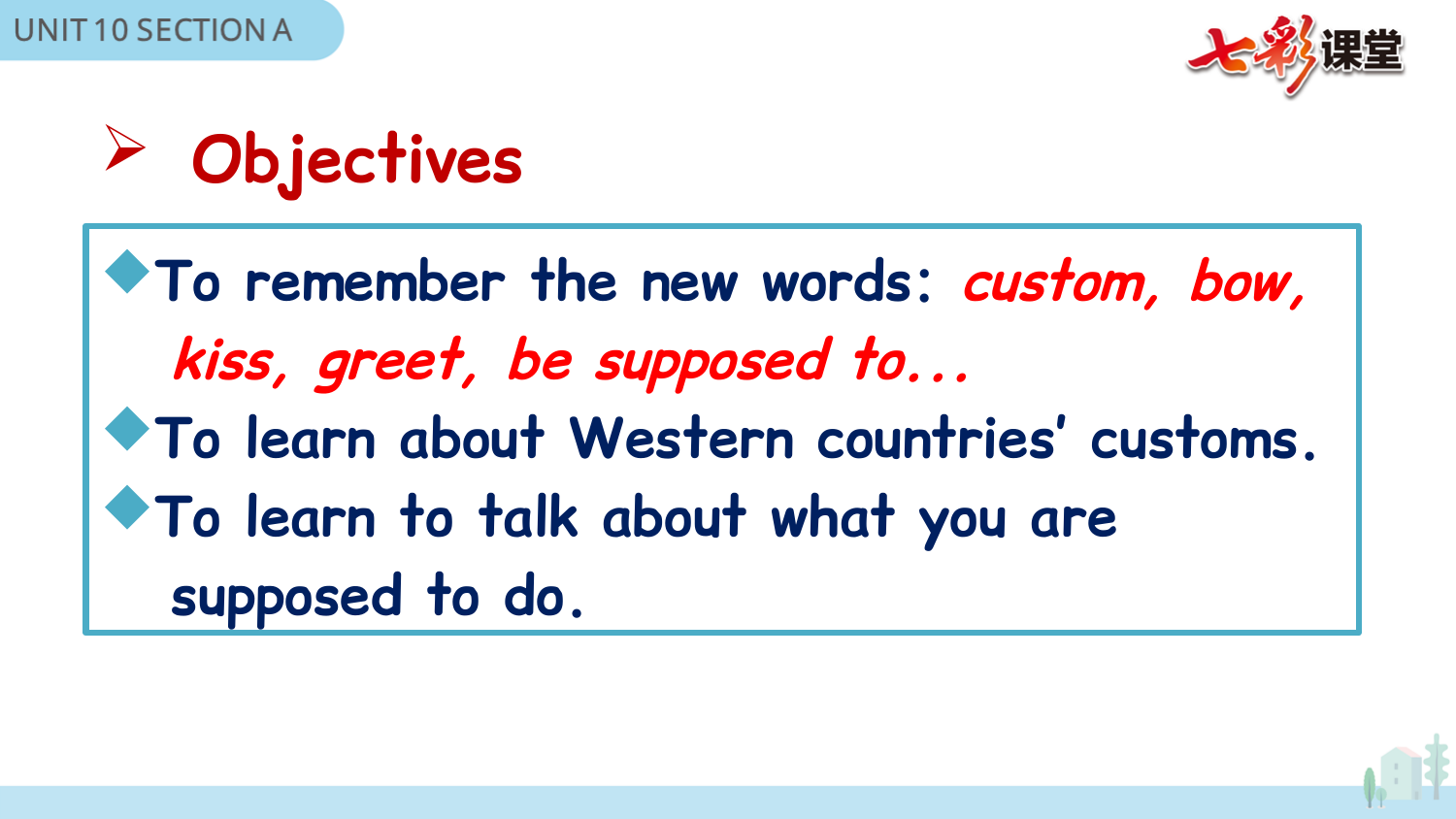

Objectives
To remember the new words: custom, bow,
   kiss, greet, be supposed to...
To learn about Western countries’ customs.
To learn to talk about what you are
   supposed to do.